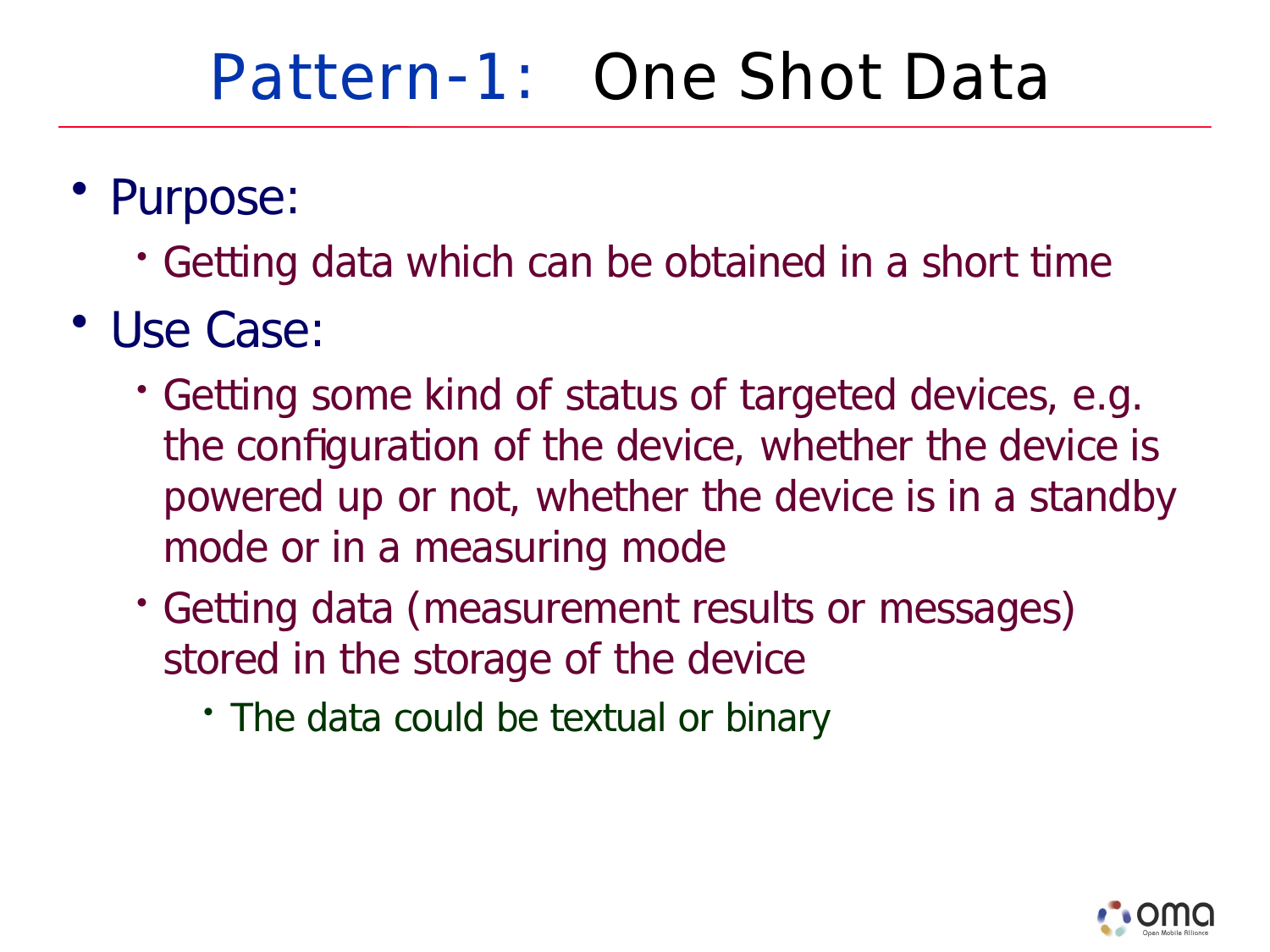

# Pattern-1:   One Shot Data
Purpose:
Getting data which can be obtained in a short time
Use Case:
Getting some kind of status of targeted devices, e.g. the configuration of the device, whether the device is powered up or not, whether the device is in a standby mode or in a measuring mode
Getting data (measurement results or messages) stored in the storage of the device
The data could be textual or binary